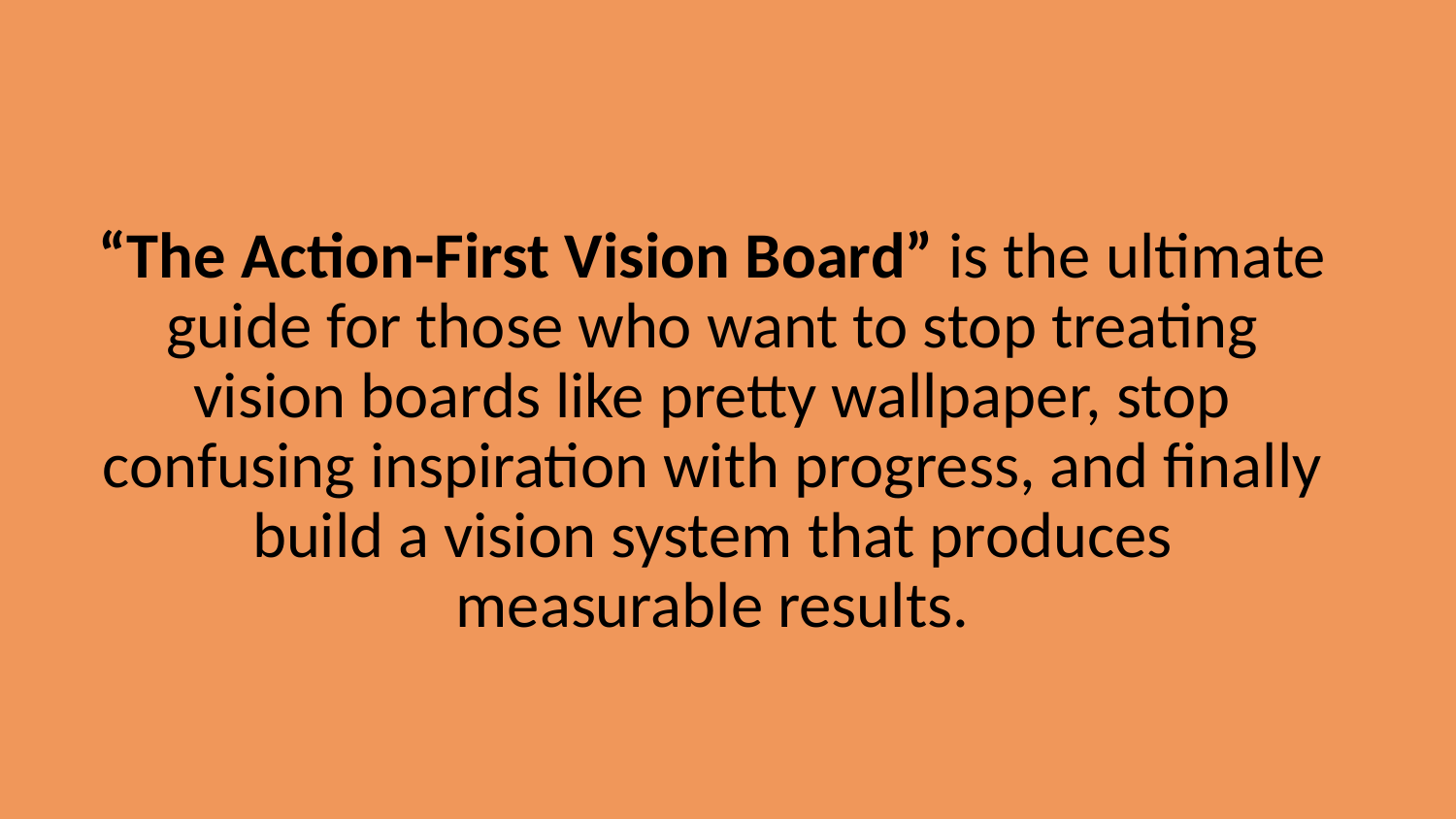

“The Action-First Vision Board” is the ultimate guide for those who want to stop treating vision boards like pretty wallpaper, stop confusing inspiration with progress, and finally build a vision system that produces measurable results.